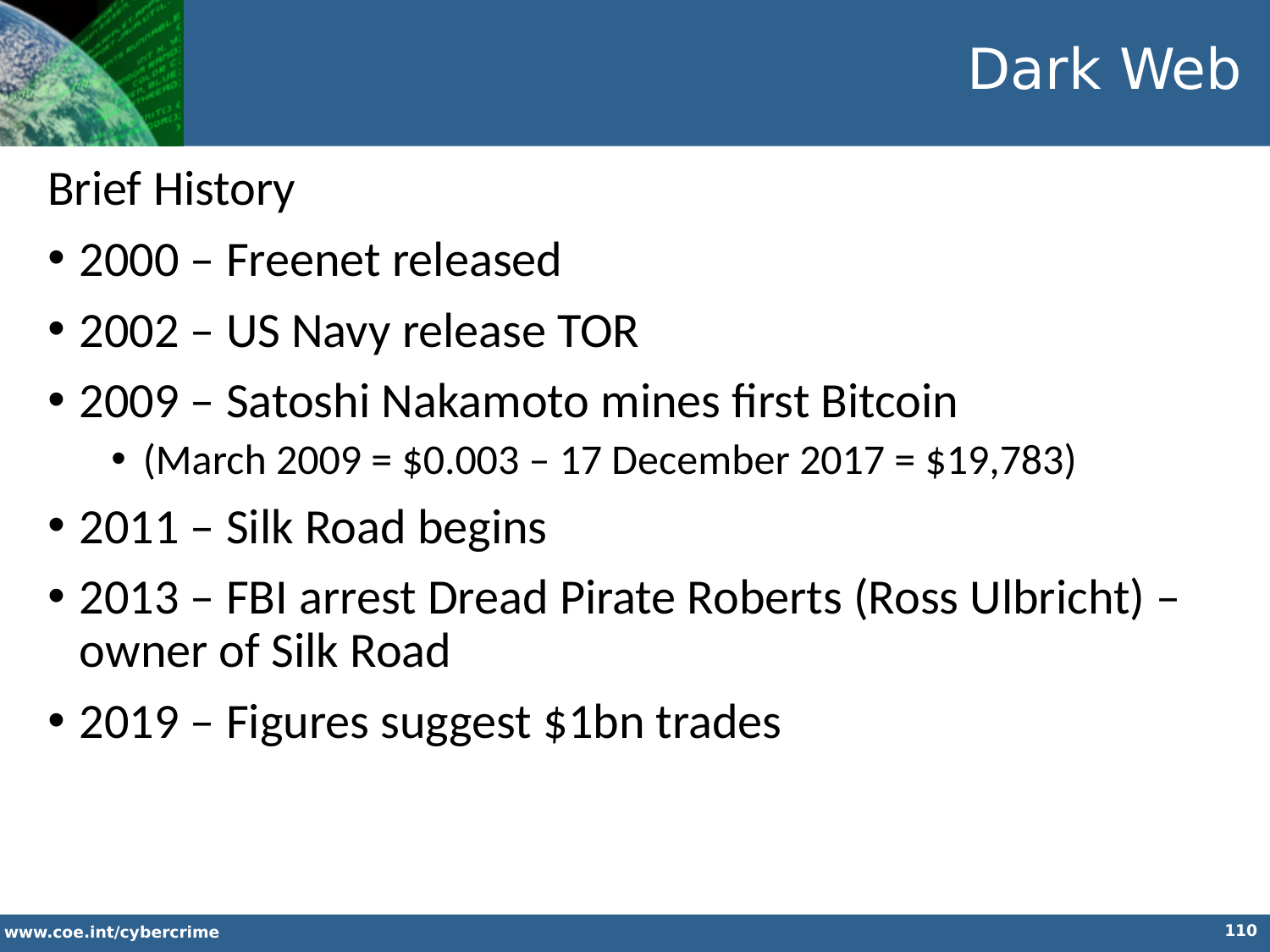

Dark Web
Brief History
2000 – Freenet released
2002 – US Navy release TOR
2009 – Satoshi Nakamoto mines first Bitcoin
(March 2009 = $0.003 – 17 December 2017 = $19,783)
2011 – Silk Road begins
2013 – FBI arrest Dread Pirate Roberts (Ross Ulbricht) – owner of Silk Road
2019 – Figures suggest $1bn trades